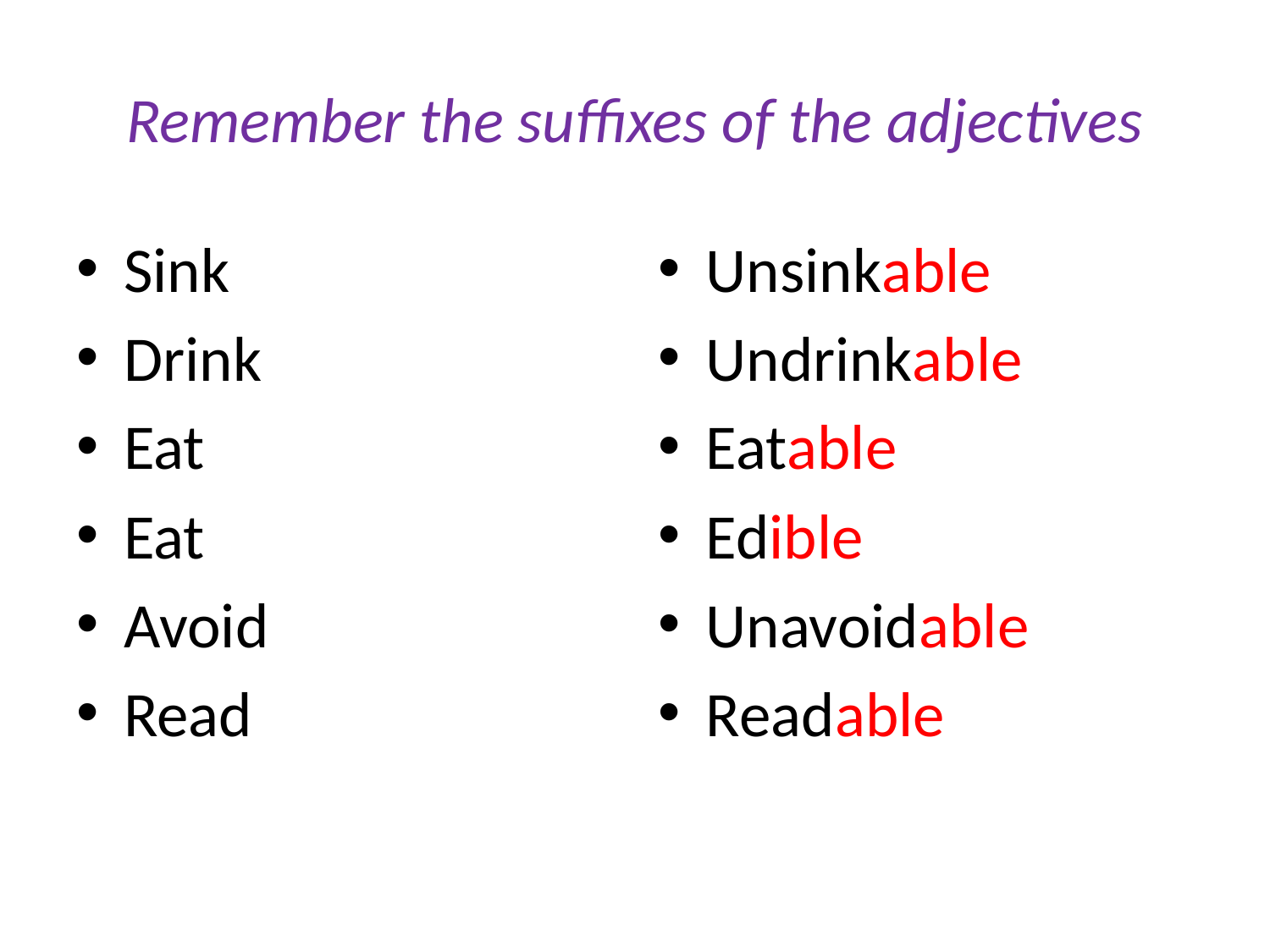

# Remember the suffixes of the adjectives
Sink
Drink
Eat
Eat
Avoid
Read
Unsinkable
Undrinkable
Eatable
Edible
Unavoidable
Readable